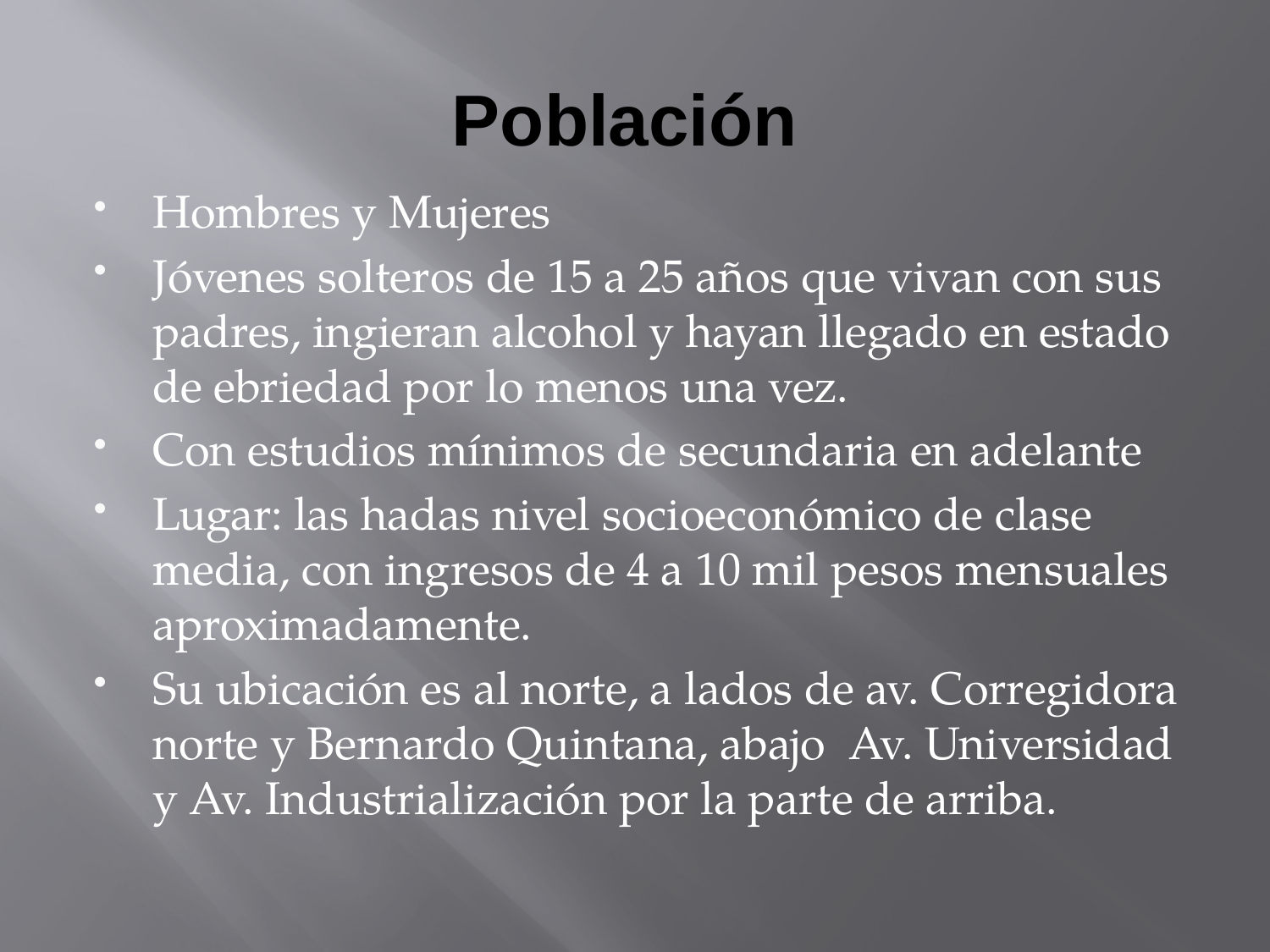

# Población
Hombres y Mujeres
Jóvenes solteros de 15 a 25 años que vivan con sus padres, ingieran alcohol y hayan llegado en estado de ebriedad por lo menos una vez.
Con estudios mínimos de secundaria en adelante
Lugar: las hadas nivel socioeconómico de clase media, con ingresos de 4 a 10 mil pesos mensuales aproximadamente.
Su ubicación es al norte, a lados de av. Corregidora norte y Bernardo Quintana, abajo  Av. Universidad y Av. Industrialización por la parte de arriba.